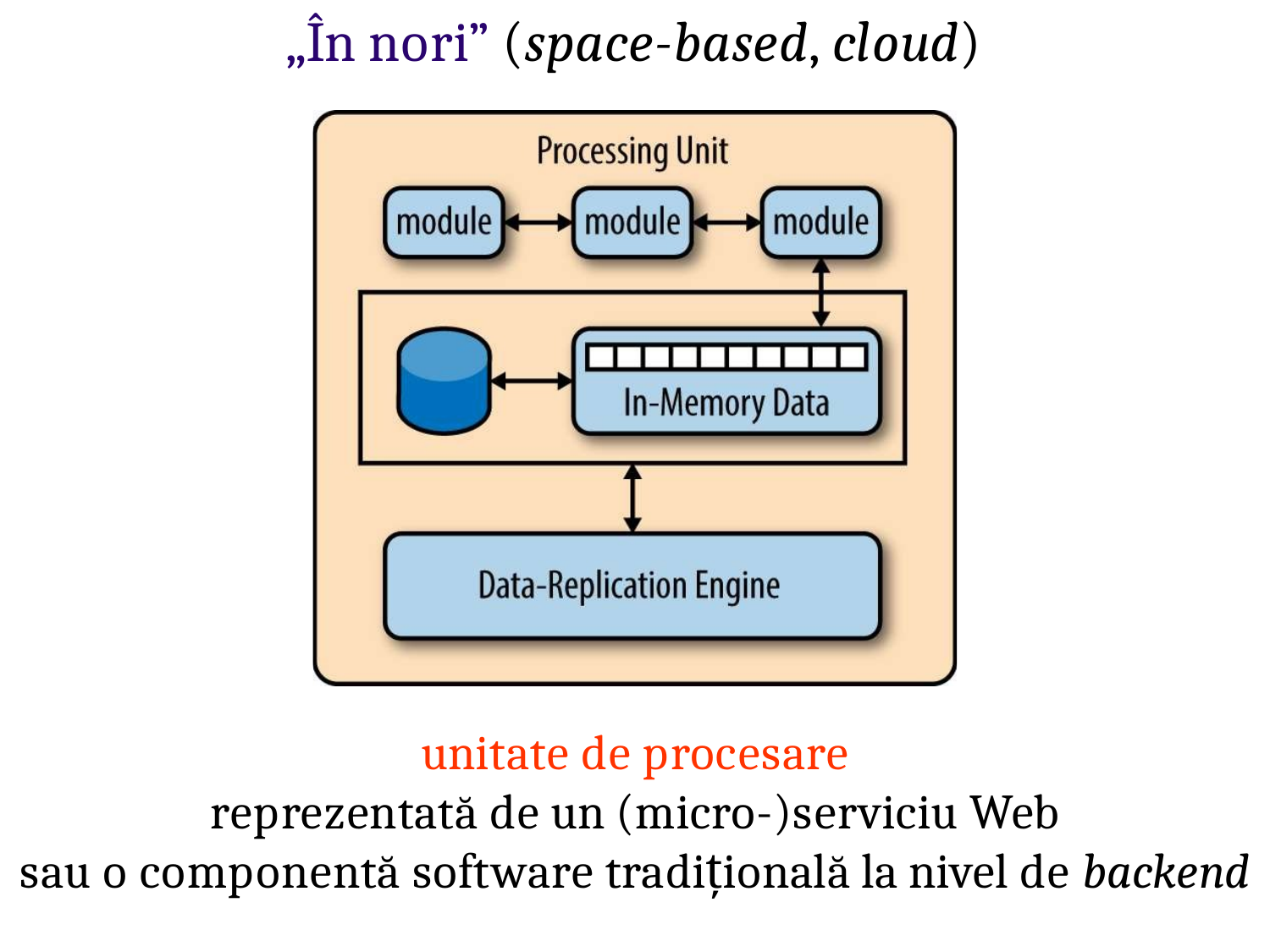

# „În nori” (space-based, cloud)

unitate de procesare
reprezentată de un (micro-)serviciu Web
sau o componentă software tradițională la nivel de backend